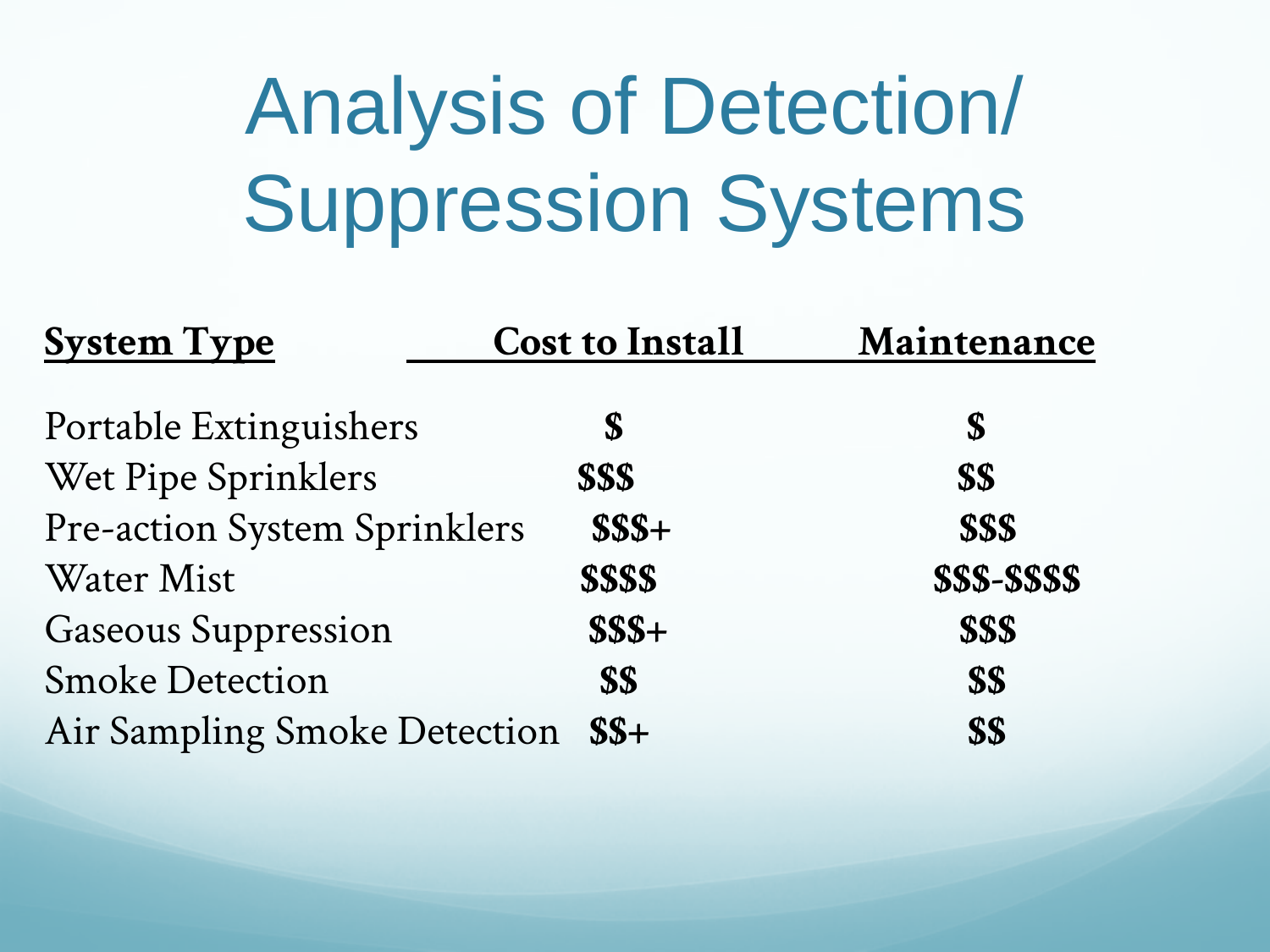

# Analysis of Detection/ Suppression Systems
System Type	          Cost to Install	             Maintenance

Portable Extinguishers	        $	                     $
Wet Pipe Sprinklers                     $$$	                     $$
Pre-action System Sprinklers	       $$$+		   $$$
Water Mist	         $$$$		$$$-$$$$
Gaseous Suppression	           $$$+		   $$$
Smoke Detection	         $$		    $$
Air Sampling Smoke Detection	   $$+		    $$